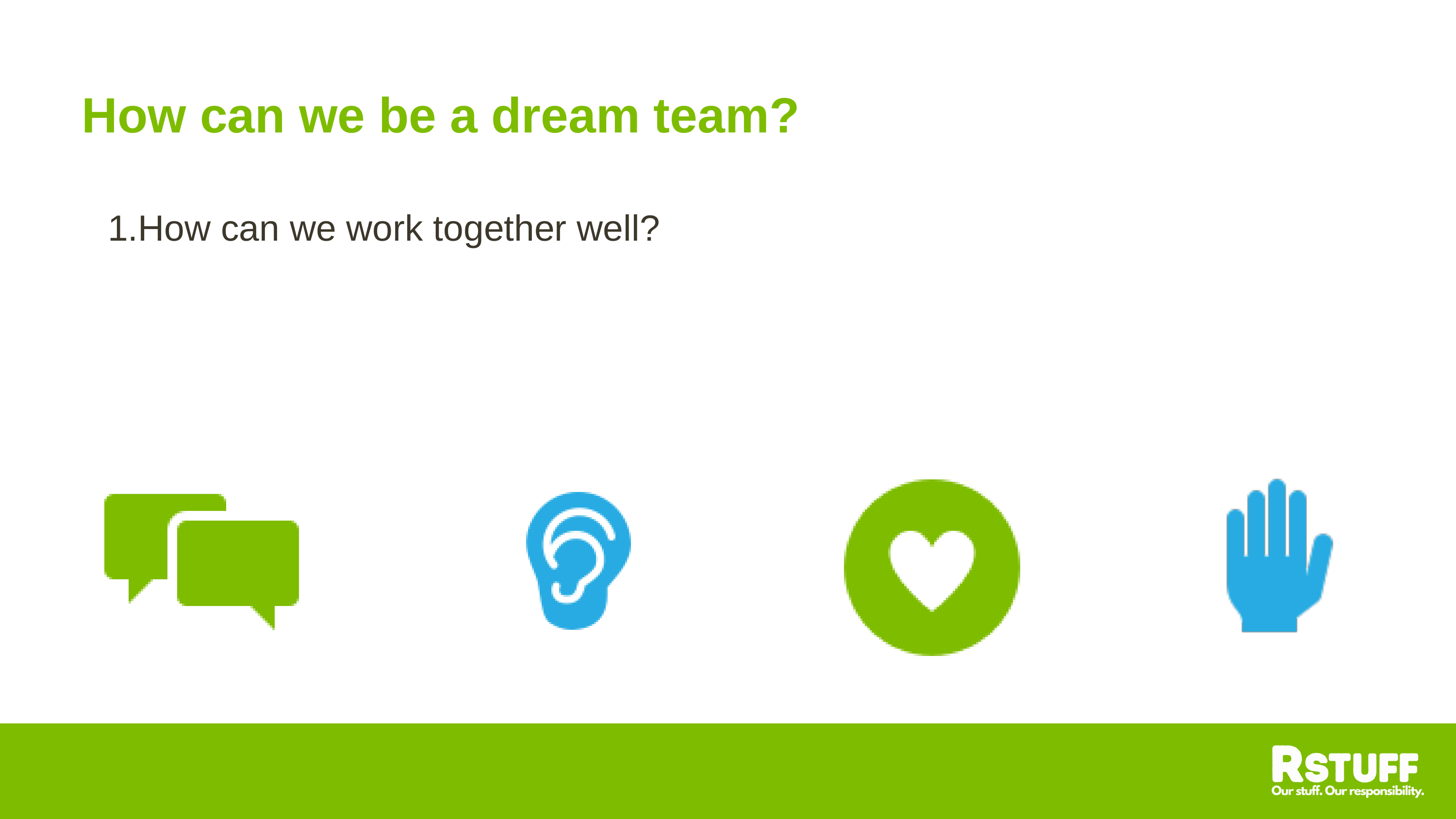

How can we be a dream team?

How can we work together well?